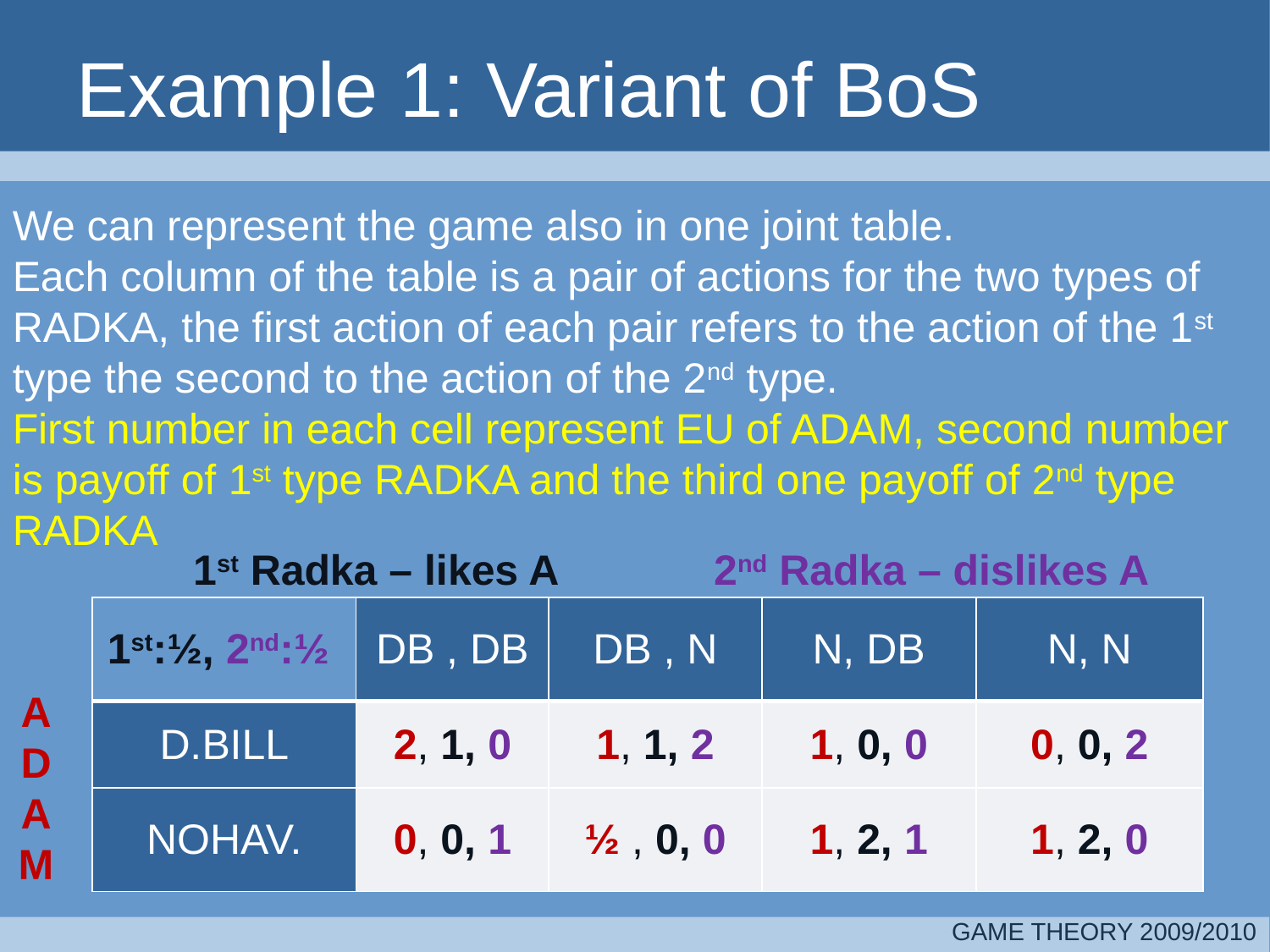

# Example 1: Variant of BoS
We can represent the game also in one joint table.
Each column of the table is a pair of actions for the two types of RADKA, the first action of each pair refers to the action of the 1st type the second to the action of the 2nd type.
First number in each cell represent EU of ADAM, second number is payoff of 1st type RADKA and the third one payoff of 2nd type RADKA
1st Radka – likes A
2nd Radka – dislikes A
| 1st:½, 2nd:½ | DB , DB | DB , N | N, DB | N, N |
| --- | --- | --- | --- | --- |
| D.BILL | 2, 1, 0 | 1, 1, 2 | 1, 0, 0 | 0, 0, 2 |
| NOHAV. | 0, 0, 1 | ½ , 0, 0 | 1, 2, 1 | 1, 2, 0 |
ADAM
GAME THEORY 2009/2010